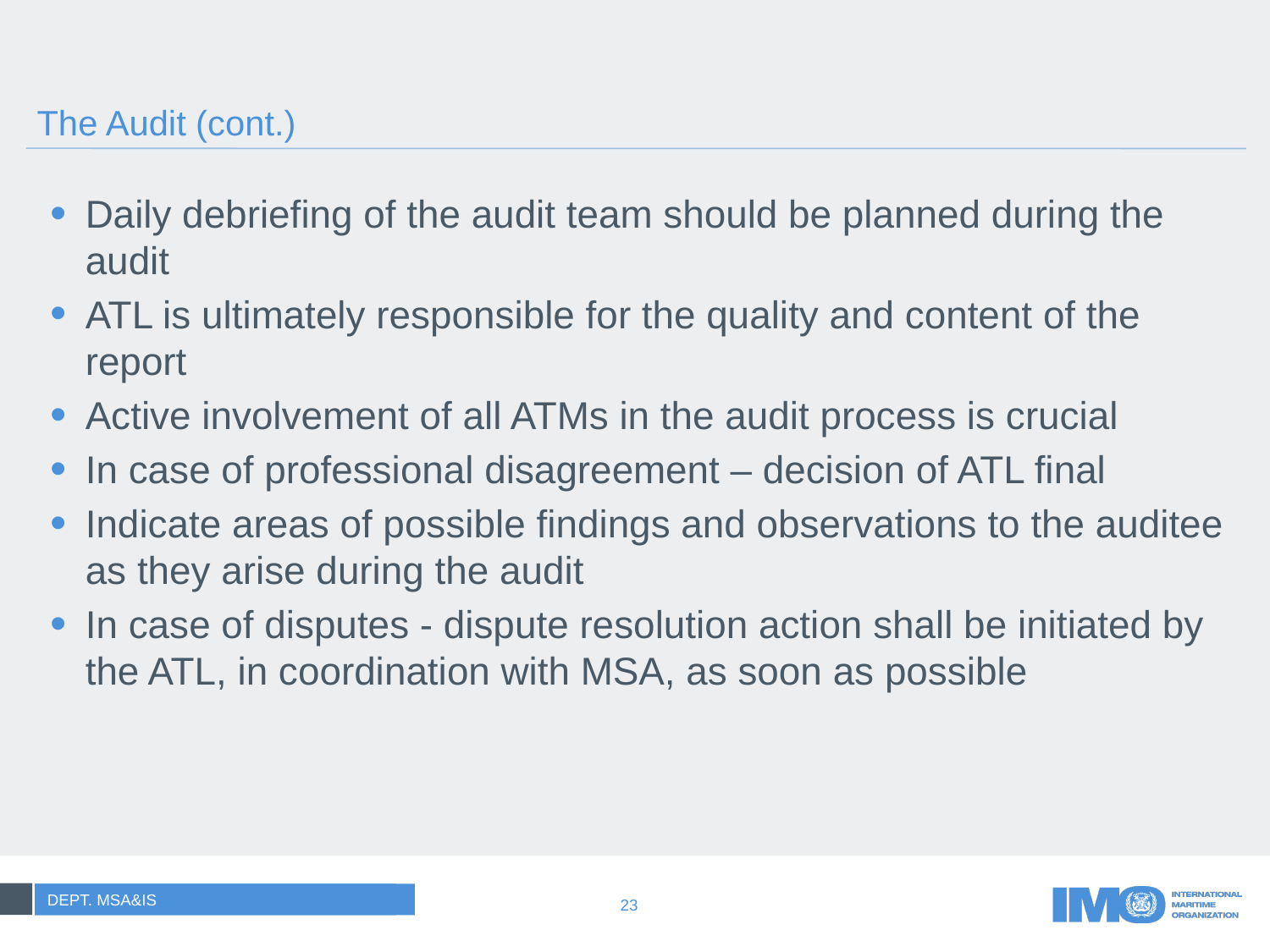

# The Audit (cont.)
Daily debriefing of the audit team should be planned during the audit
ATL is ultimately responsible for the quality and content of the report
Active involvement of all ATMs in the audit process is crucial
In case of professional disagreement – decision of ATL final
Indicate areas of possible findings and observations to the auditee as they arise during the audit
In case of disputes - dispute resolution action shall be initiated by the ATL, in coordination with MSA, as soon as possible